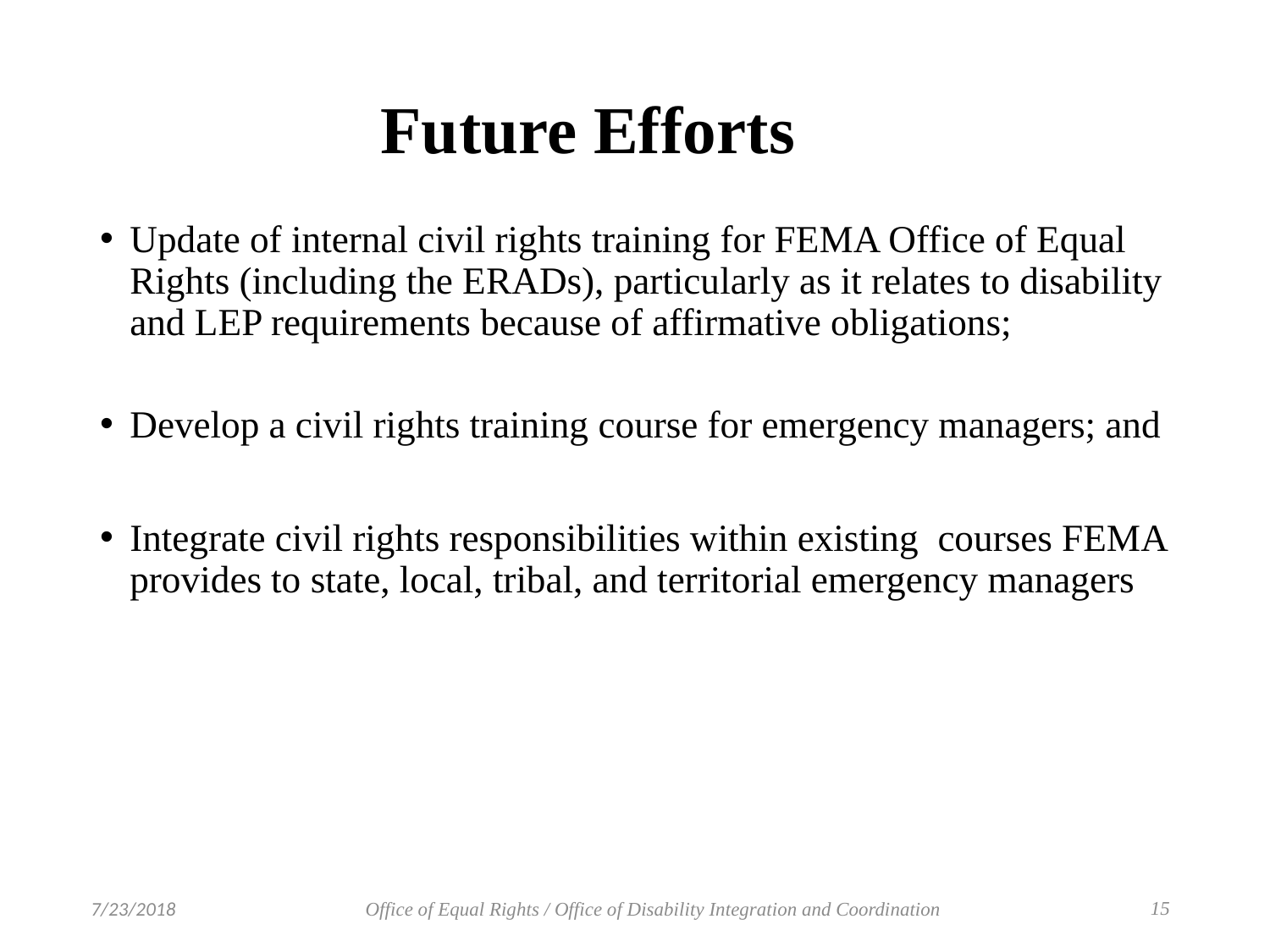

# Future Efforts
Update of internal civil rights training for FEMA Office of Equal Rights (including the ERADs), particularly as it relates to disability and LEP requirements because of affirmative obligations;
Develop a civil rights training course for emergency managers; and

Integrate civil rights responsibilities within existing  courses FEMA provides to state, local, tribal, and territorial emergency managers

15
7/23/2018
Office of Equal Rights / Office of Disability Integration and Coordination